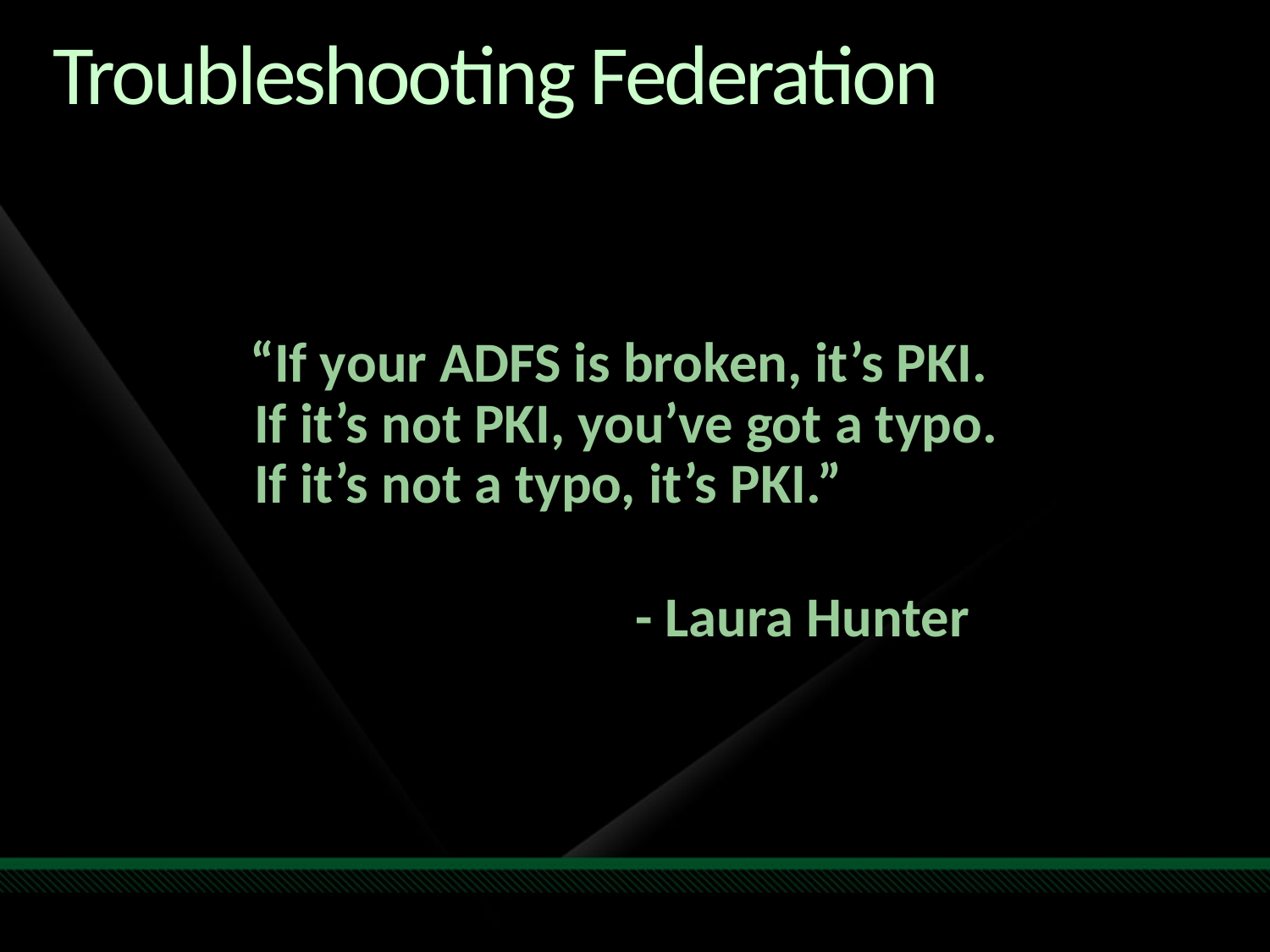

# Troubleshooting Federation
    “If your ADFS is broken, it’s PKI. If it’s not PKI, you’ve got a typo. If it’s not a typo, it’s PKI.”
				- Laura Hunter